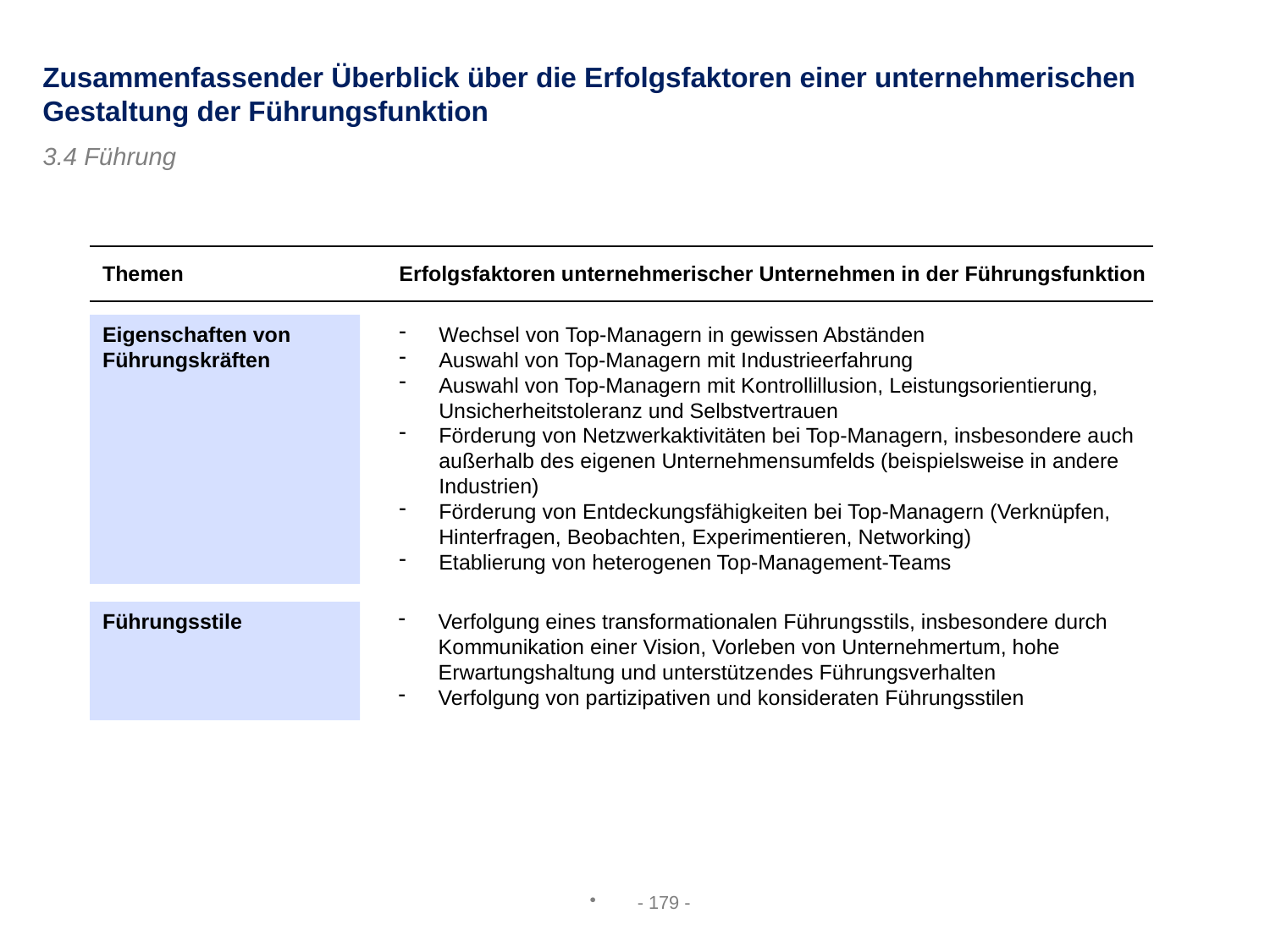

Zusammenfassender Überblick über die Erfolgsfaktoren einer unternehmerischen Gestaltung der Führungsfunktion
3.4 Führung
Themen
Erfolgsfaktoren unternehmerischer Unternehmen in der Führungsfunktion
Eigenschaften von Führungskräften
Wechsel von Top-Managern in gewissen Abständen
Auswahl von Top-Managern mit Industrieerfahrung
Auswahl von Top-Managern mit Kontrollillusion, Leistungsorientierung, Unsicherheitstoleranz und Selbstvertrauen
Förderung von Netzwerkaktivitäten bei Top-Managern, insbesondere auch außerhalb des eigenen Unternehmensumfelds (beispielsweise in andere Industrien)
Förderung von Entdeckungsfähigkeiten bei Top-Managern (Verknüpfen, Hinterfragen, Beobachten, Experimentieren, Networking)
Etablierung von heterogenen Top-Management-Teams
Führungsstile
Verfolgung eines transformationalen Führungsstils, insbesondere durch Kommunikation einer Vision, Vorleben von Unternehmertum, hohe Erwartungshaltung und unterstützendes Führungsverhalten
Verfolgung von partizipativen und konsideraten Führungsstilen
- 179 -